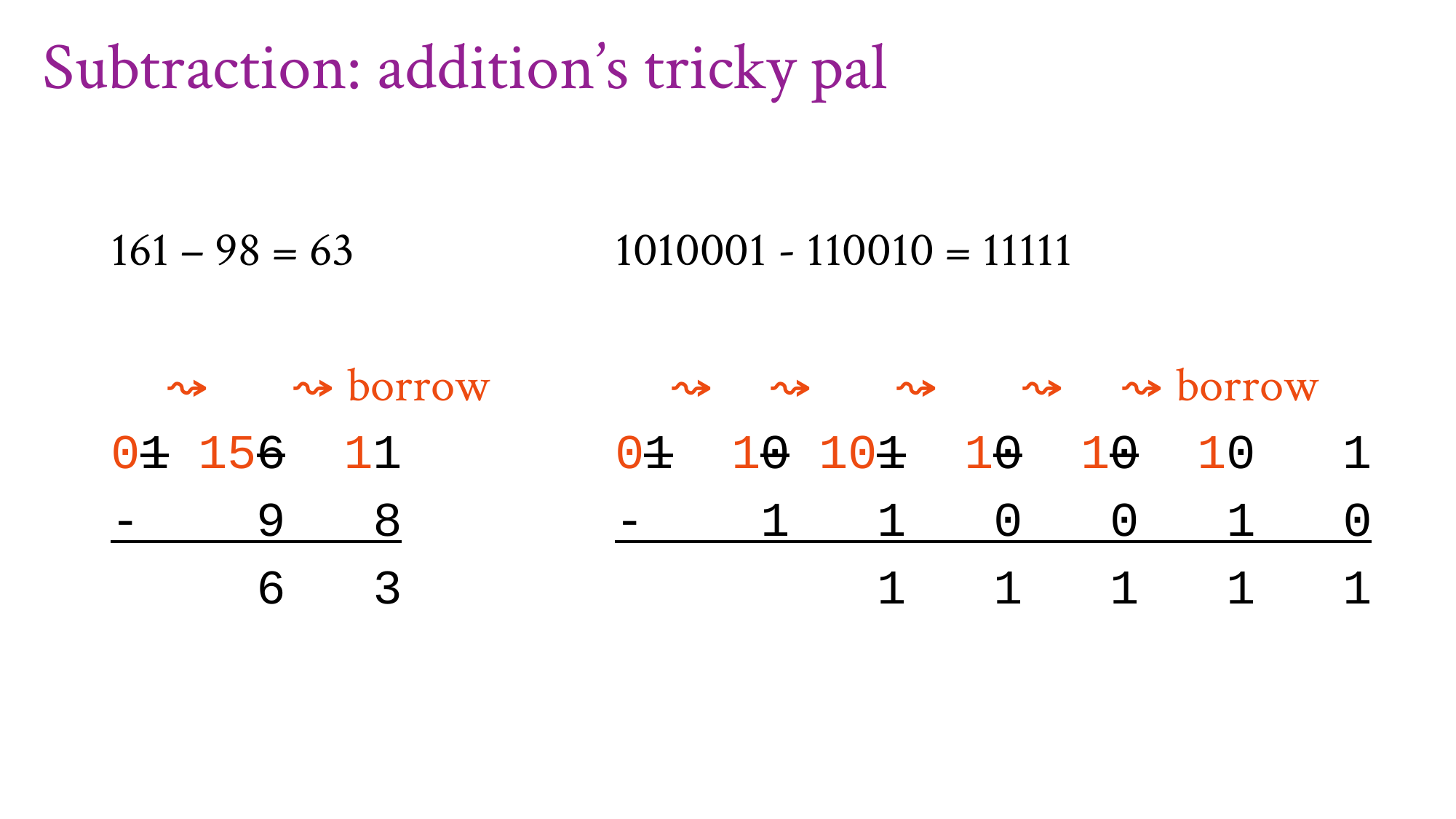

# Subtraction: addition’s tricky pal
161 – 98 = 63

  ⤳   ⤳ borrow
01 156  11
-    9   8
     6   3

1010001 - 110010 = 11111

  ⤳  ⤳   ⤳   ⤳  ⤳ borrow
01  10 101  10  10  10   1
-    1   1   0   0   1   0
         1   1   1   1   1